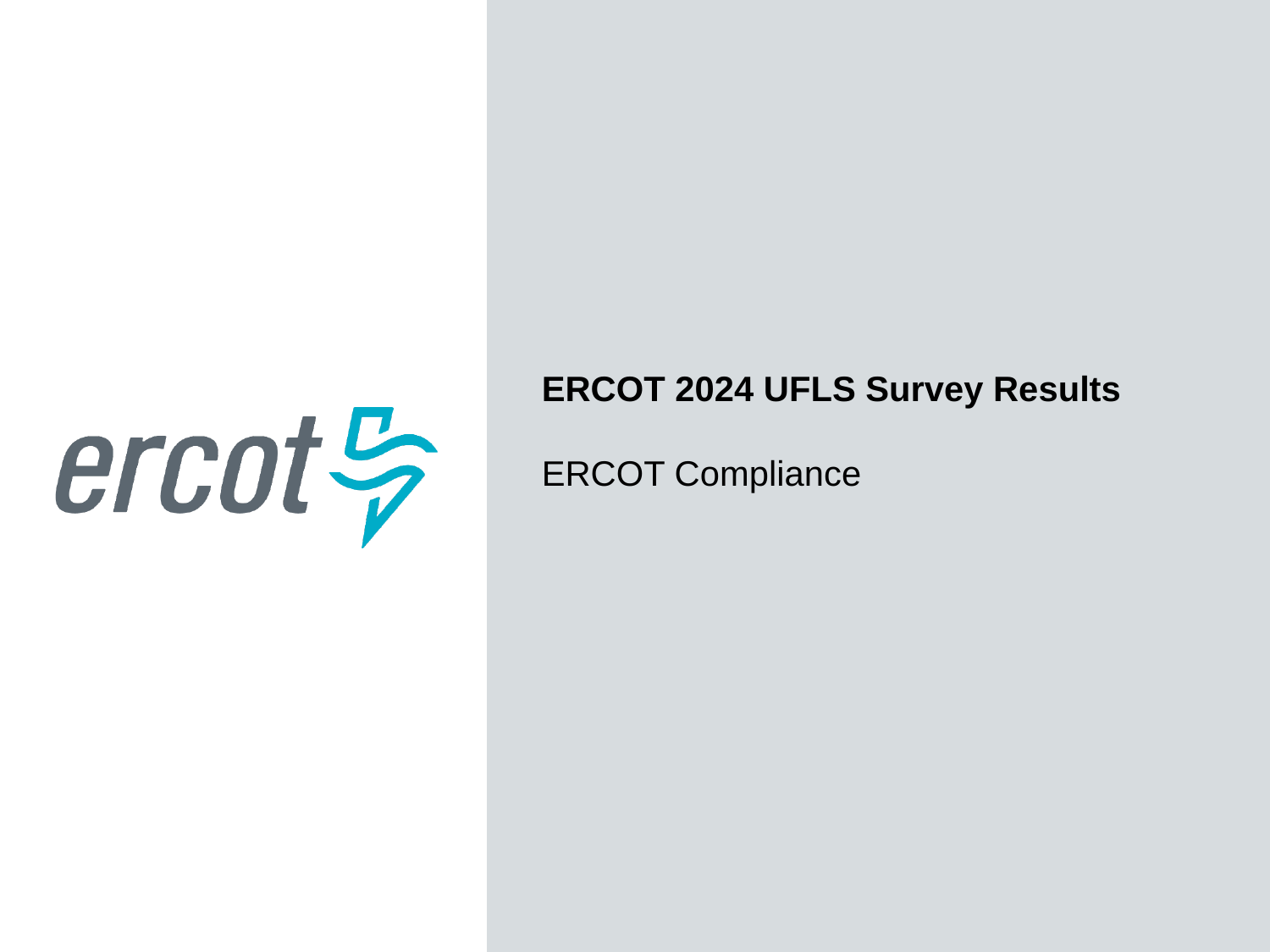

ERCOT 2024 UFLS Survey Results

ERCOT Compliance